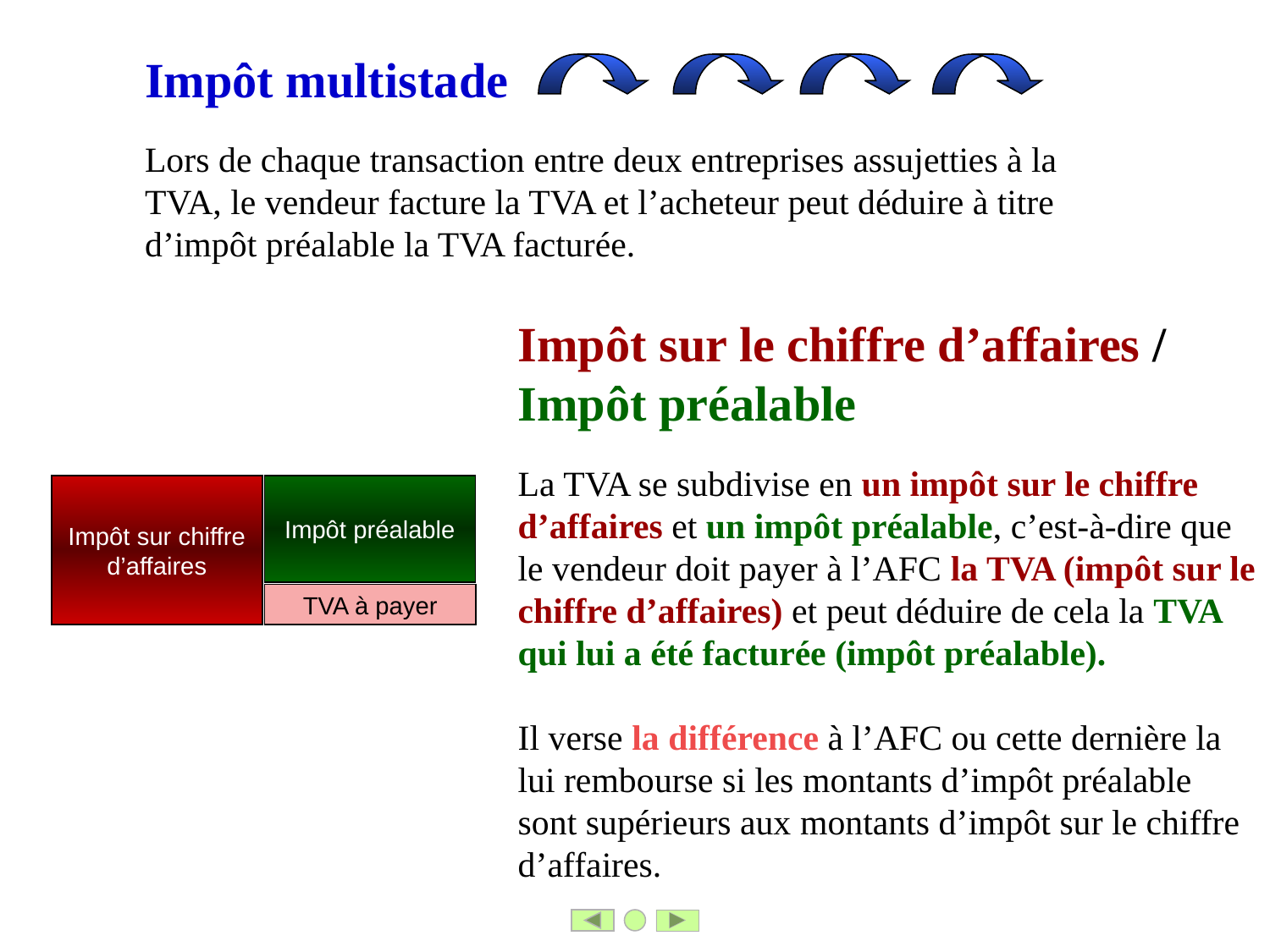

Impôt multistade

Lors de chaque transaction entre deux entreprises assujetties à la TVA, le vendeur facture la TVA et l’acheteur peut déduire à titre d’impôt préalable la TVA facturée.

Impôt sur le chiffre d’affaires / Impôt préalable

La TVA se subdivise en un impôt sur le chiffre d’affaires et un impôt préalable, c’est-à-dire que le vendeur doit payer à l’AFC la TVA (impôt sur le chiffre d’affaires) et peut déduire de cela la TVA qui lui a été facturée (impôt préalable).

Il verse la différence à l’AFC ou cette dernière la lui rembourse si les montants d’impôt préalable sont supérieurs aux montants d’impôt sur le chiffre d’affaires.
Impôt sur chiffre
d’affaires
Impôt préalable
TVA à payer